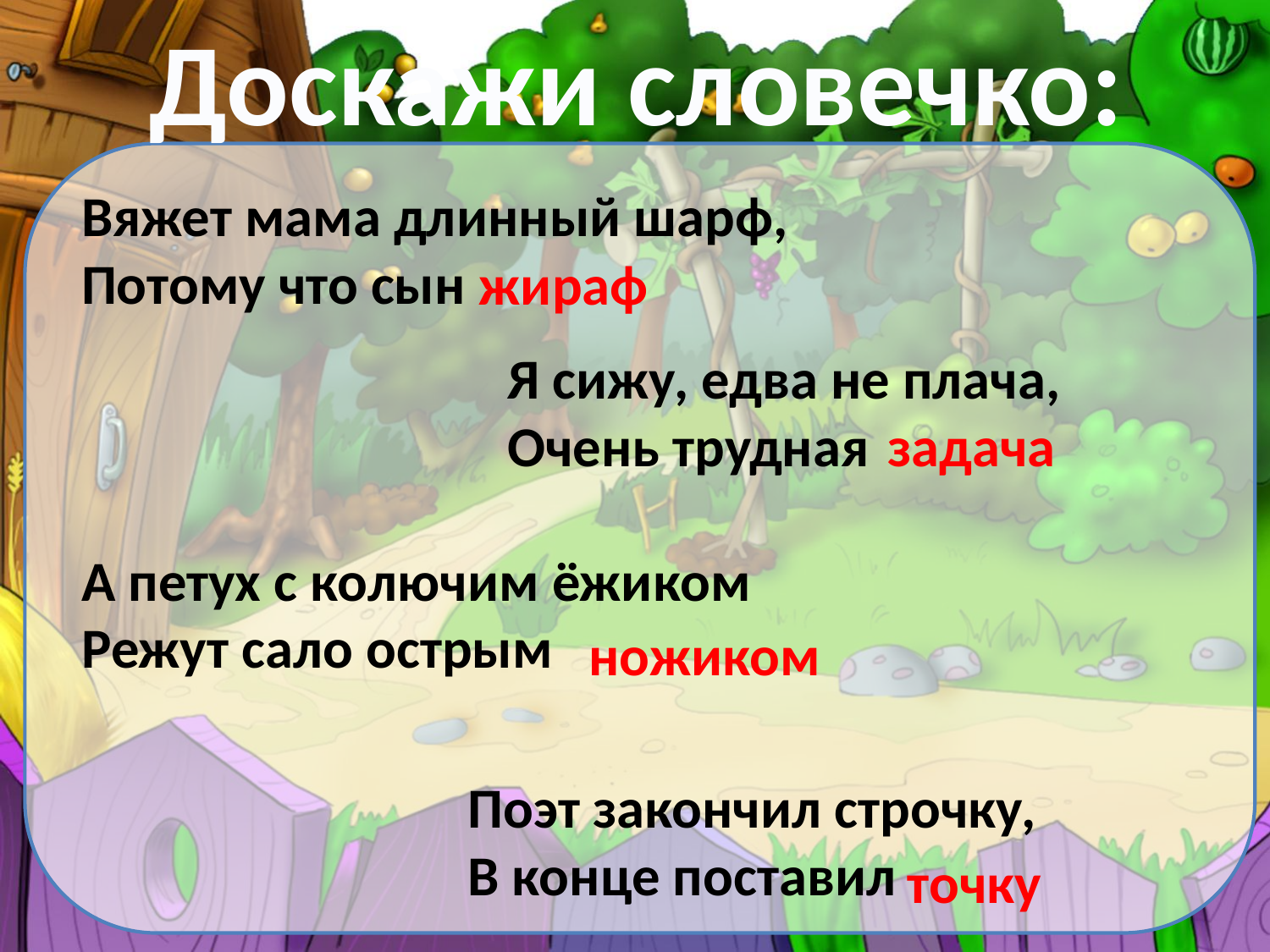

# Доскажи словечко:

Вяжет мама длинный шарф,
Потому что сын
жираф
Я сижу, едва не плача,
Очень трудная
задача
А петух с колючим ёжиком
Режут сало острым
ножиком
Поэт закончил строчку,
В конце поставил
точку